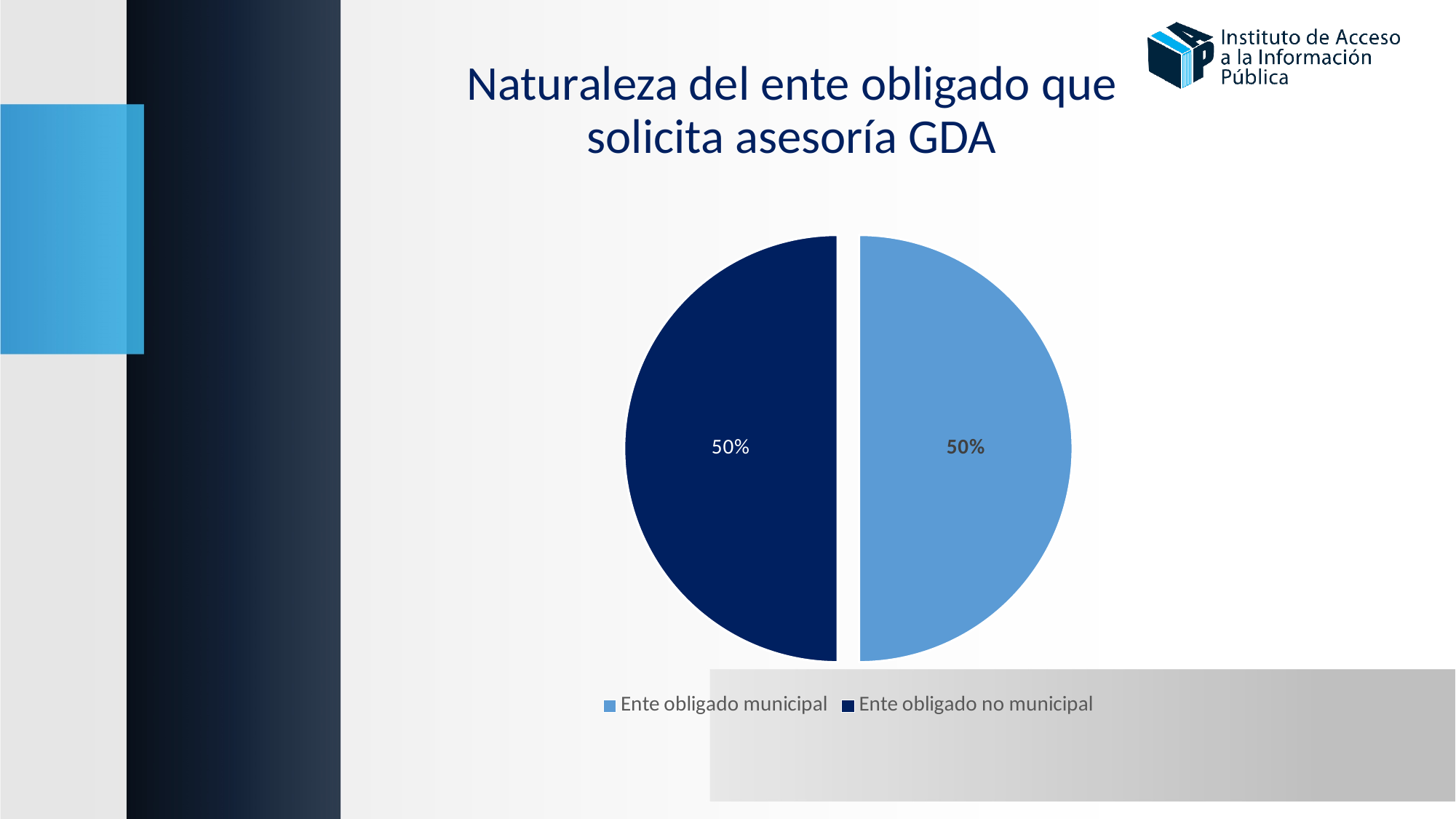

# Naturaleza del ente obligado que solicita asesoría GDA

### Chart

| Category | Frecuencia |
|---|---|
| Ente obligado municipal | 8.0 |
| Ente obligado no municipal | 8.0 |